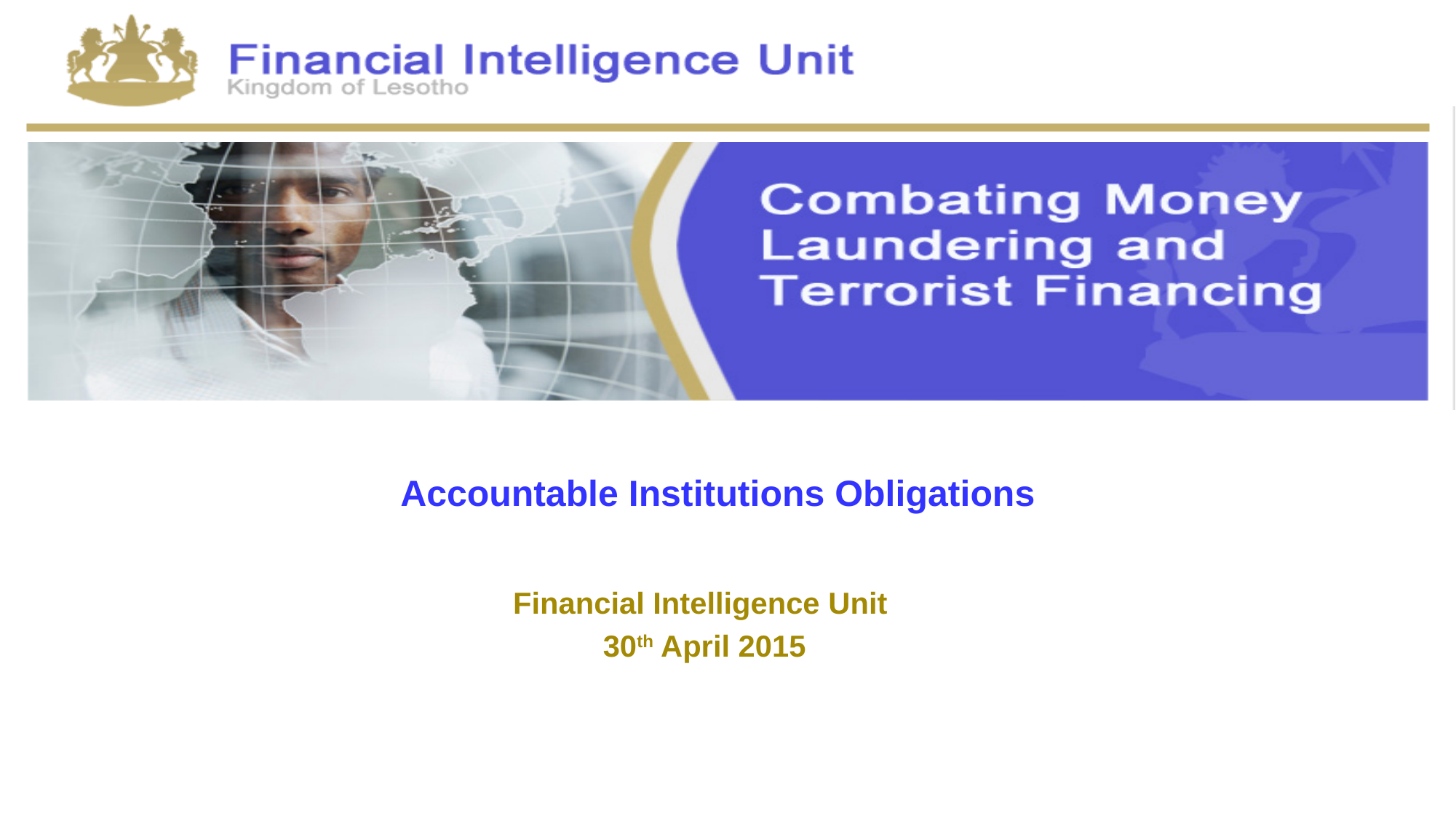

# Accountable Institutions Obligations
Financial Intelligence Unit
30th April 2015